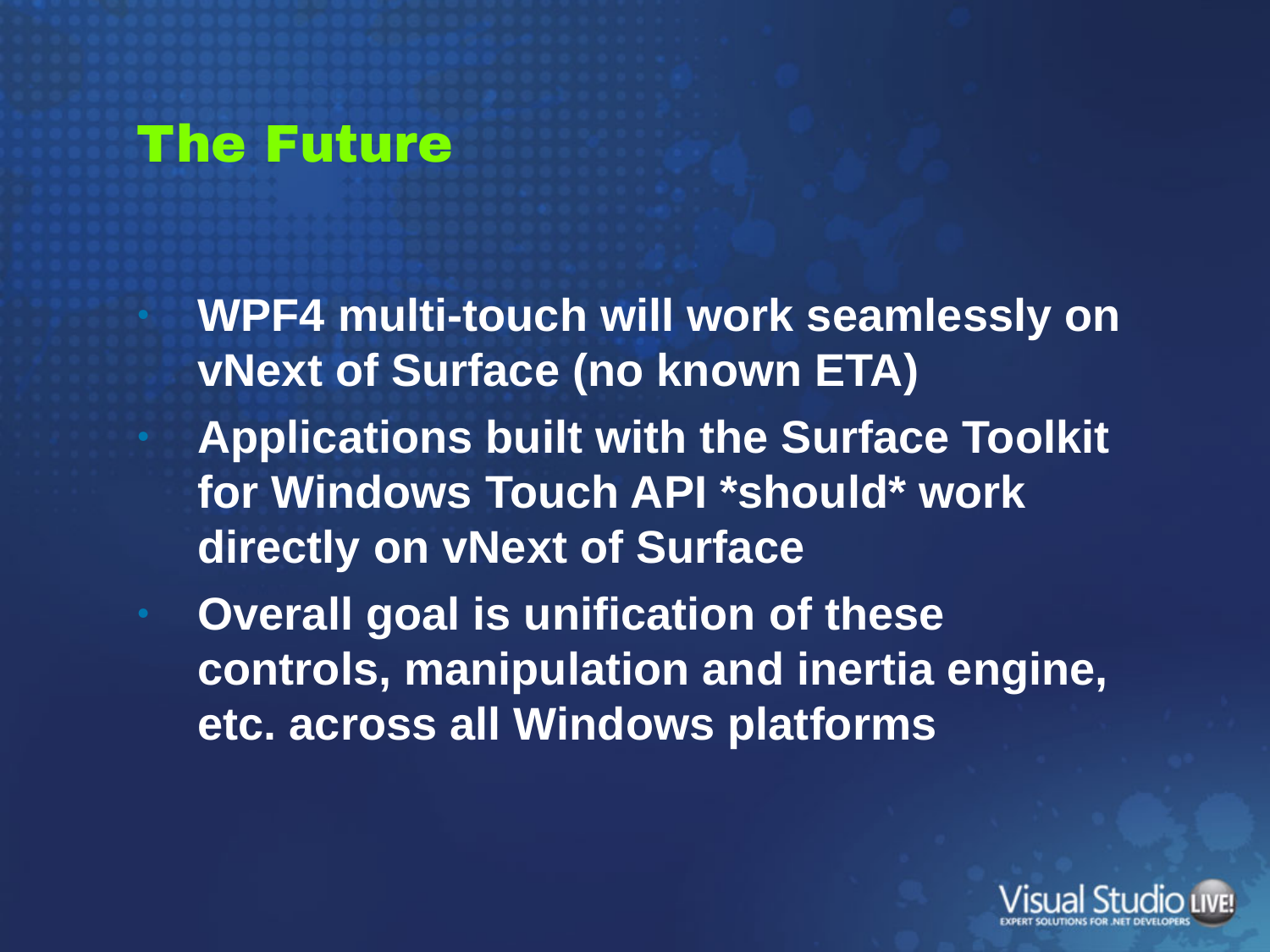

# The Future
WPF4 multi-touch will work seamlessly on vNext of Surface (no known ETA)
Applications built with the Surface Toolkit for Windows Touch API *should* work directly on vNext of Surface
Overall goal is unification of these controls, manipulation and inertia engine, etc. across all Windows platforms